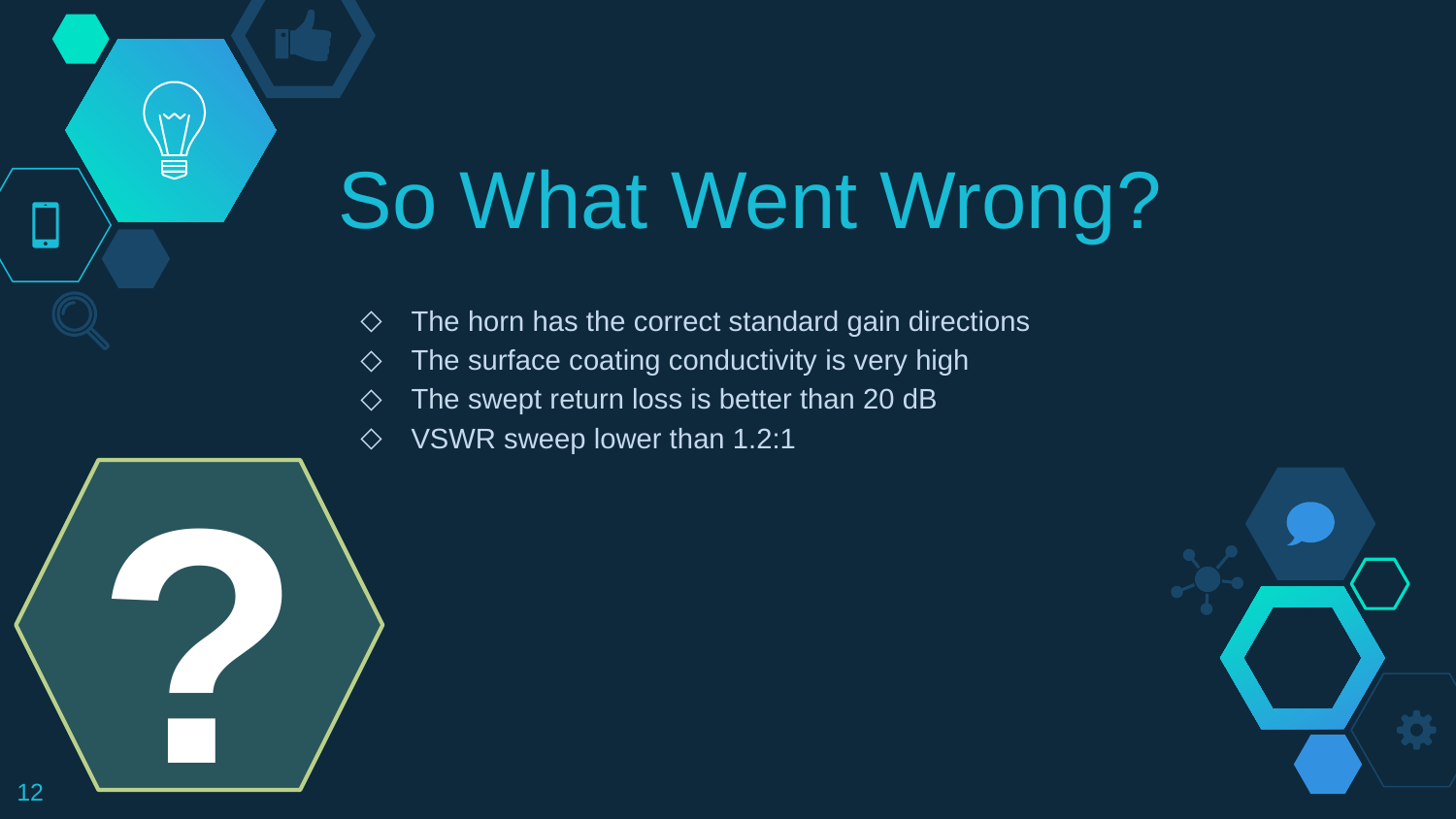

# So What Went Wrong?
The horn has the correct standard gain directions
The surface coating conductivity is very high
The swept return loss is better than 20 dB
VSWR sweep lower than 1.2:1

?
12